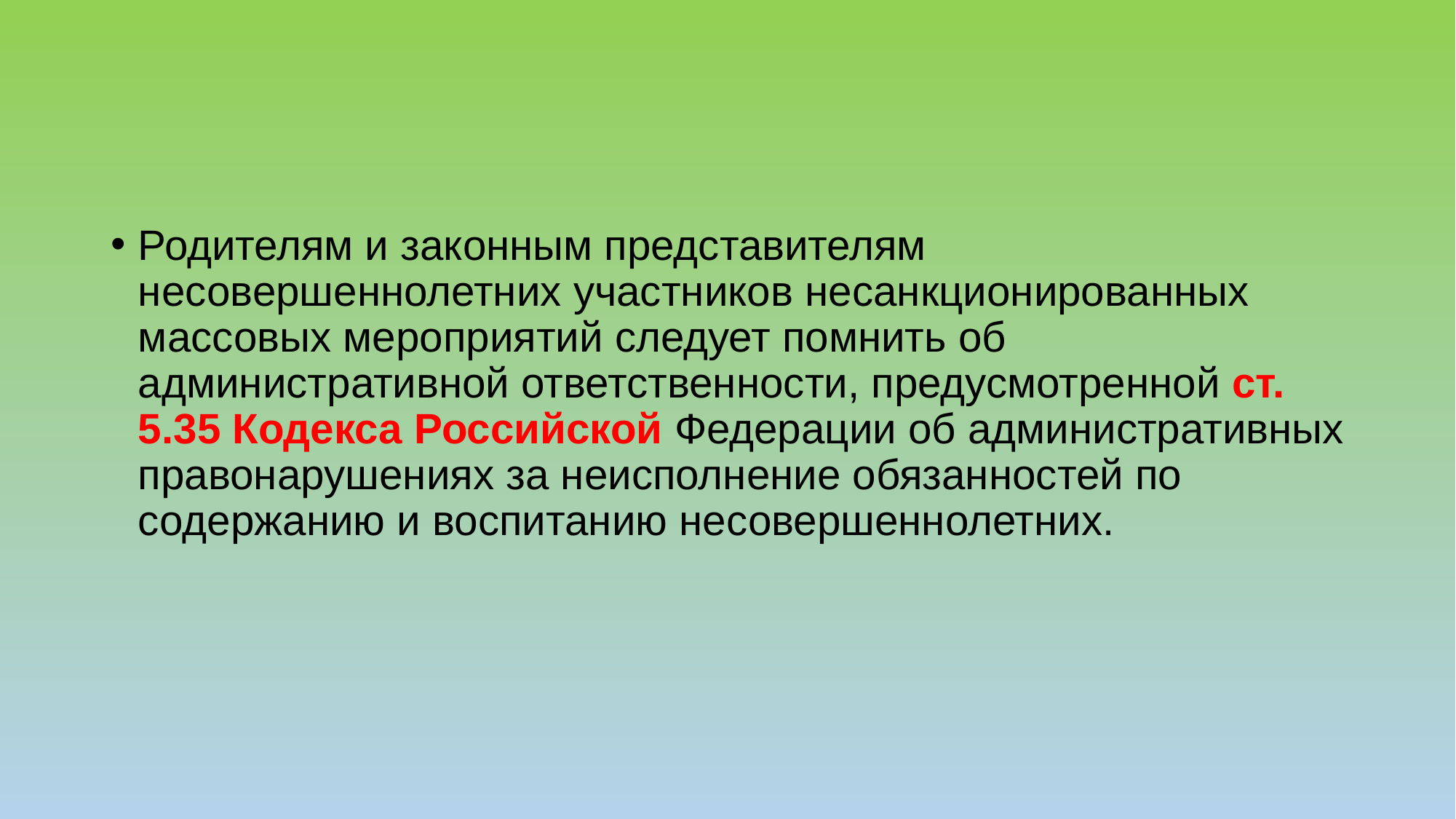

#
Родителям и законным представителям несовершеннолетних участников несанкционированных массовых мероприятий следует помнить об административной ответственности, предусмотренной ст. 5.35 Кодекса Российской Федерации об административных правонарушениях за неисполнение обязанностей по содержанию и воспитанию несовершеннолетних.